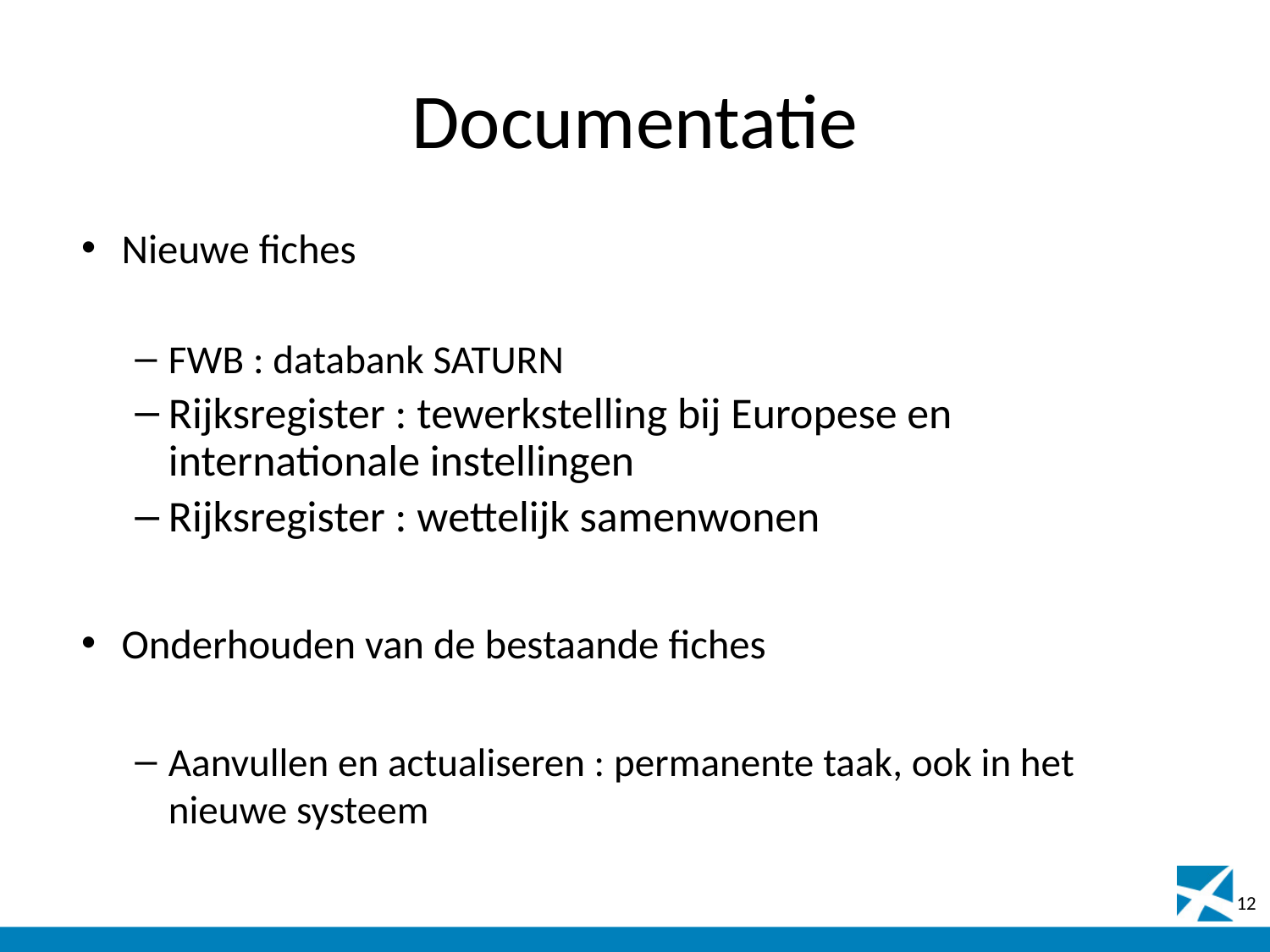

# Documentatie
Nieuwe fiches

FWB : databank SATURN
Rijksregister : tewerkstelling bij Europese en internationale instellingen
Rijksregister : wettelijk samenwonen

Onderhouden van de bestaande fiches

Aanvullen en actualiseren : permanente taak, ook in het nieuwe systeem